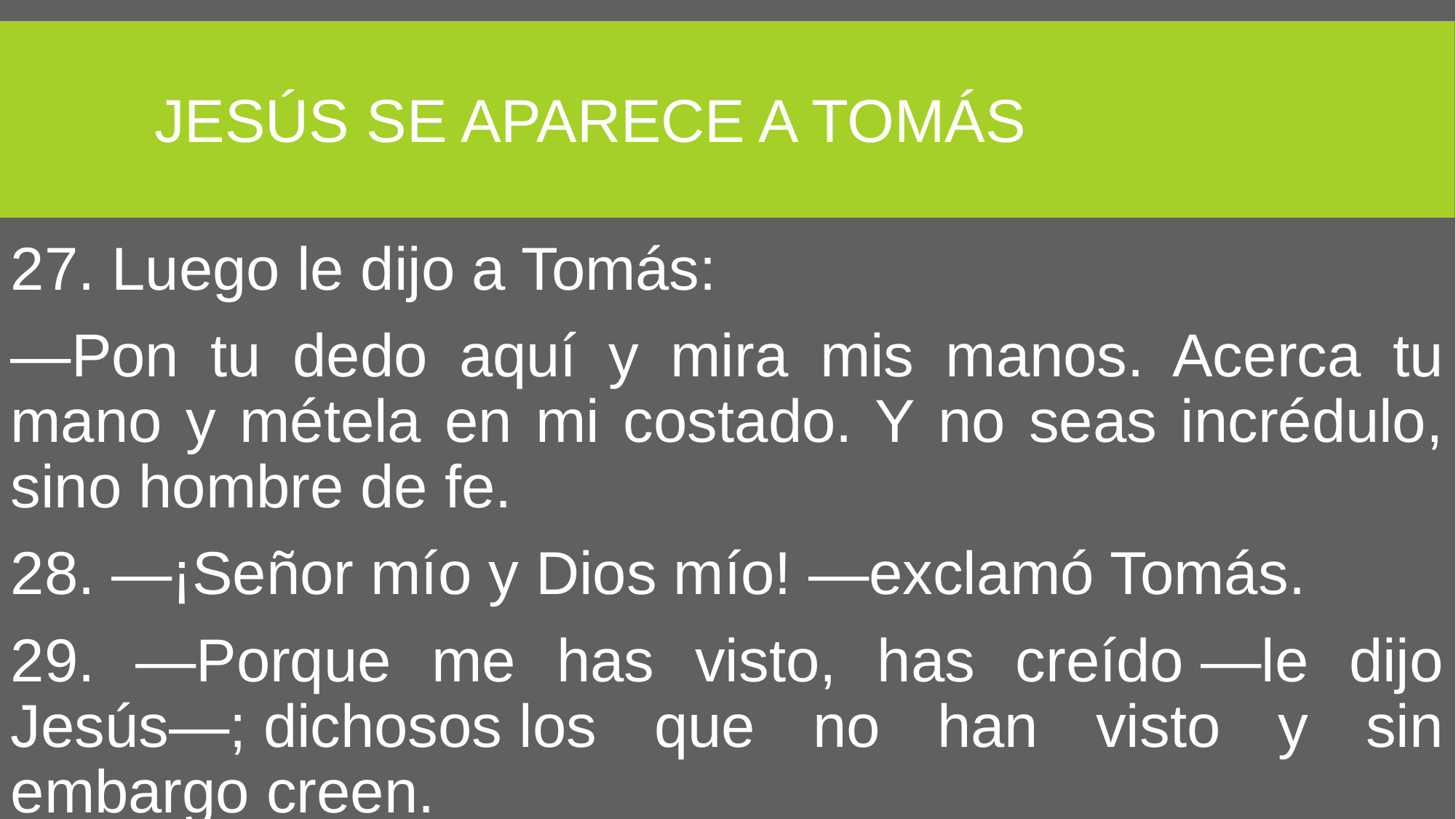

# Jesús se aparece a Tomás
27. Luego le dijo a Tomás:
—Pon tu dedo aquí y mira mis manos. Acerca tu mano y métela en mi costado. Y no seas incrédulo, sino hombre de fe.
28. —¡Señor mío y Dios mío! —exclamó Tomás.
29. —Porque me has visto, has creído —le dijo Jesús—; dichosos los que no han visto y sin embargo creen.